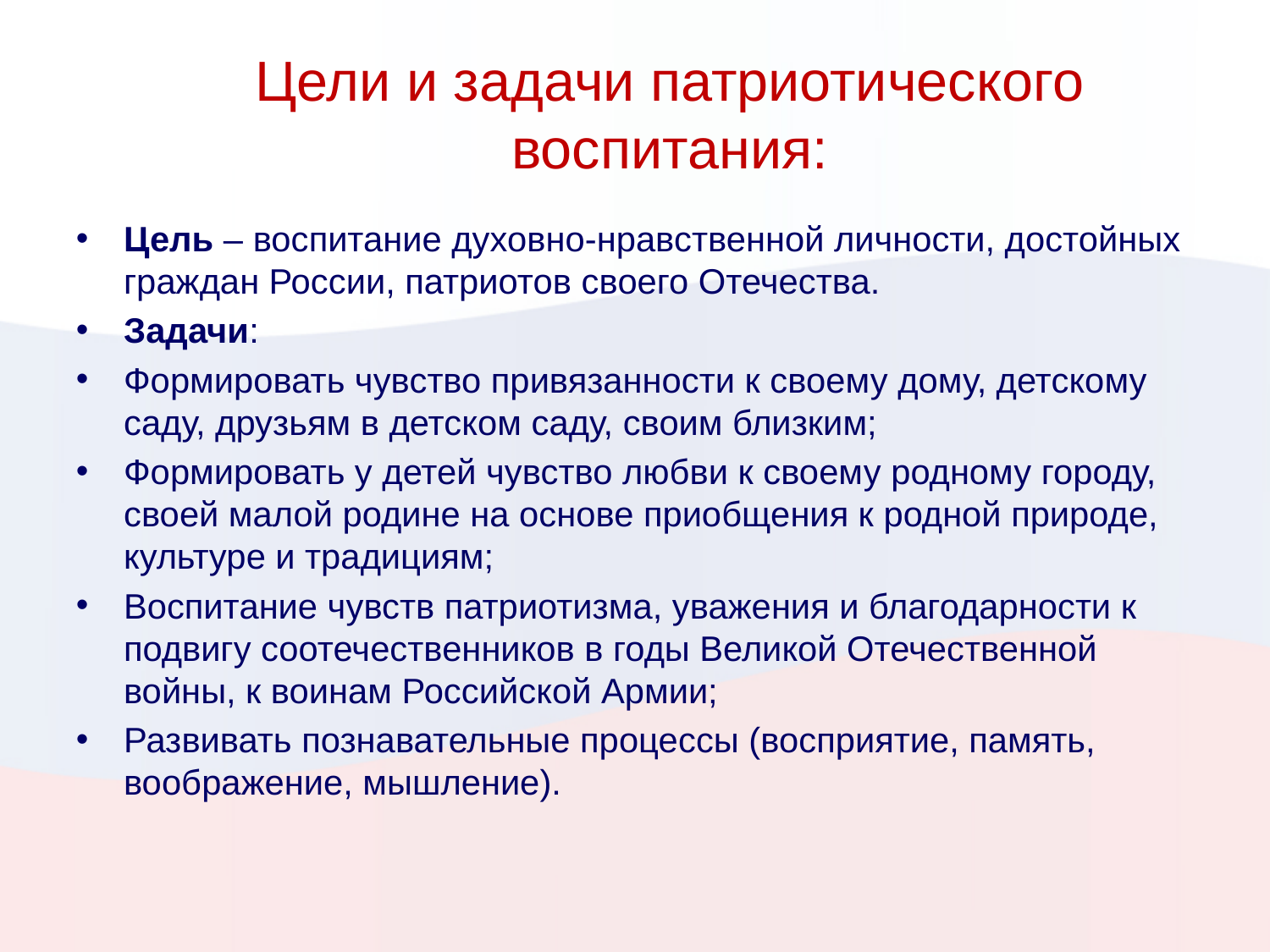

# Цели и задачи патриотического воспитания:
Цель – воспитание духовно-нравственной личности, достойных граждан России, патриотов своего Отечества.
Задачи:
Формировать чувство привязанности к своему дому, детскому саду, друзьям в детском саду, своим близким;
Формировать у детей чувство любви к своему родному городу, своей малой родине на основе приобщения к родной природе, культуре и традициям;
Воспитание чувств патриотизма, уважения и благодарности к подвигу соотечественников в годы Великой Отечественной войны, к воинам Российской Армии;
Развивать познавательные процессы (восприятие, память, воображение, мышление).